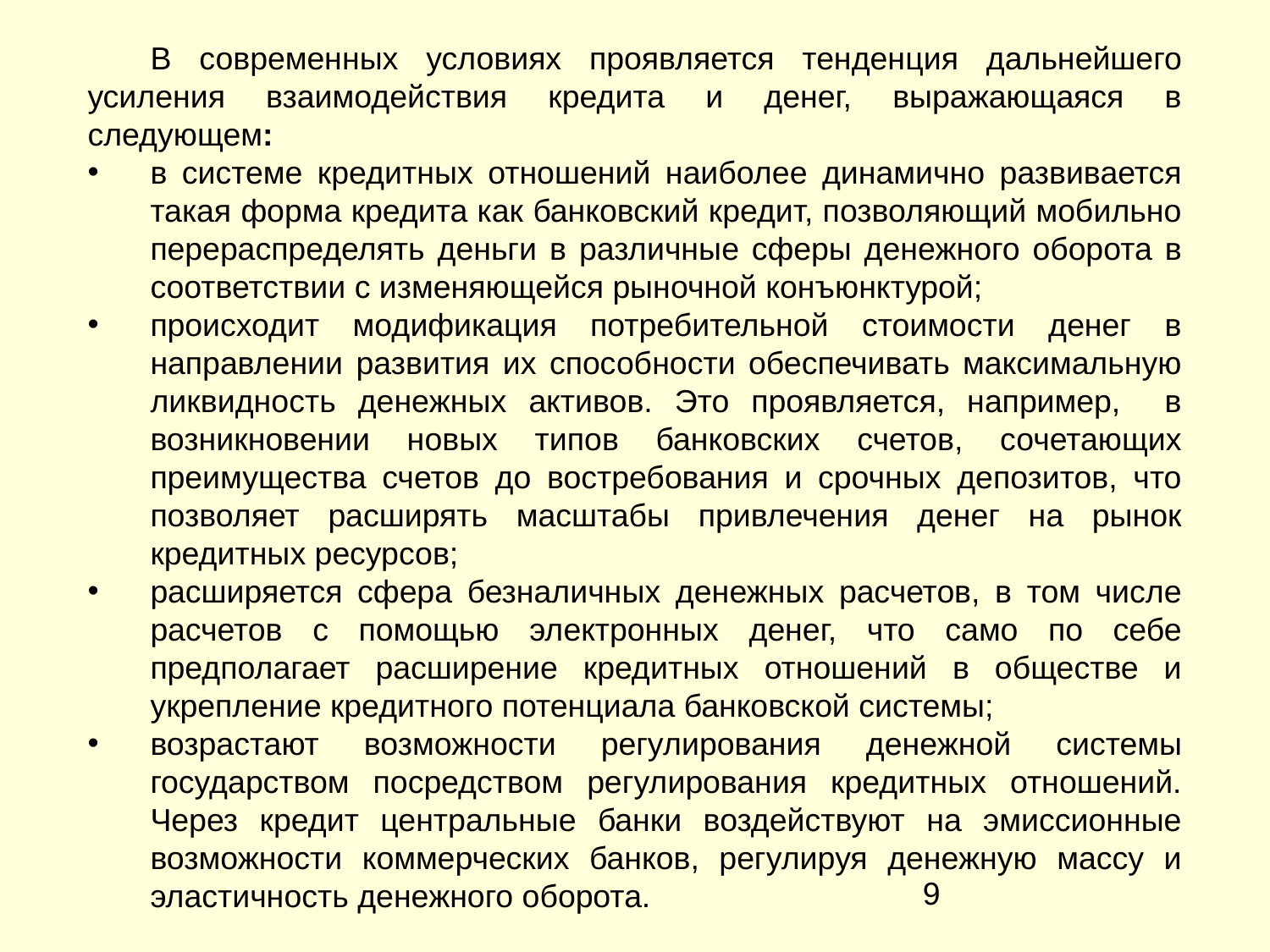

В современных условиях проявляется тенденция дальнейшего усиления взаимодействия кредита и денег, выражающаяся в следующем:
в системе кредитных отношений наиболее динамично развивается такая форма кредита как банковский кредит, позволяющий мобильно перераспределять деньги в различные сферы денежного оборота в соответствии с изменяющейся рыночной конъюнктурой;
происходит модификация потребительной стоимости денег в направлении развития их способности обеспечивать максимальную ликвидность денежных активов. Это проявляется, например,  в возникновении новых типов банковских счетов, сочетающих преимущества счетов до востребования и срочных депозитов, что позволяет расширять масштабы привлечения денег на рынок кредитных ресурсов;
расширяется сфера безналичных денежных расчетов, в том числе расчетов с помощью электронных денег, что само по себе предполагает расширение кредитных отношений в обществе и укрепление кредитного потенциала банковской системы;
возрастают возможности регулирования денежной системы государством посредством регулирования кредитных отношений. Через кредит центральные банки воздействуют на эмиссионные возможности коммерческих банков, регулируя денежную массу и эластичность денежного оборота.
9